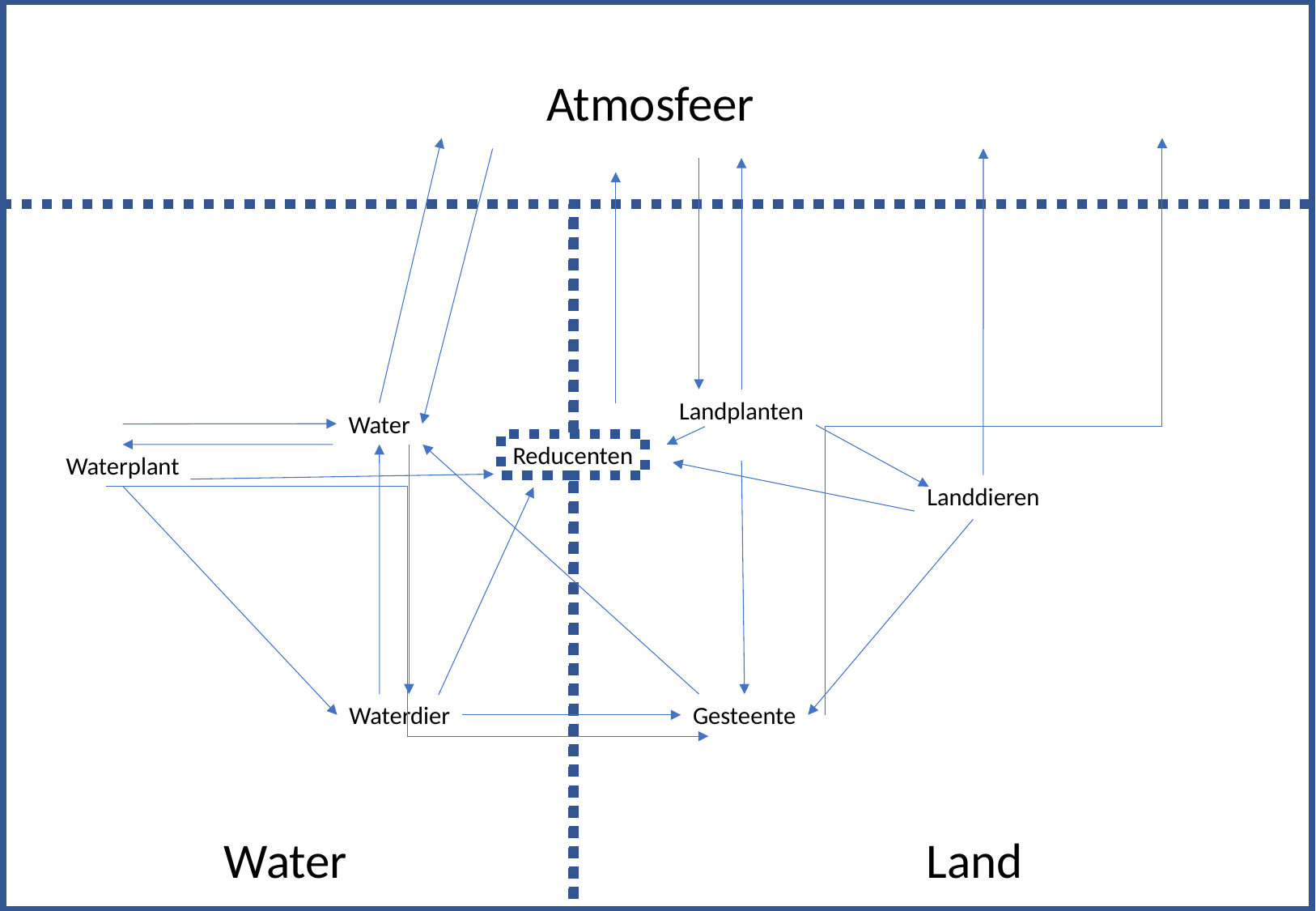

Atmosfeer

Landplanten

Water
Reducenten
Waterplant
Landdieren

Waterdier
Gesteente
Water
Land